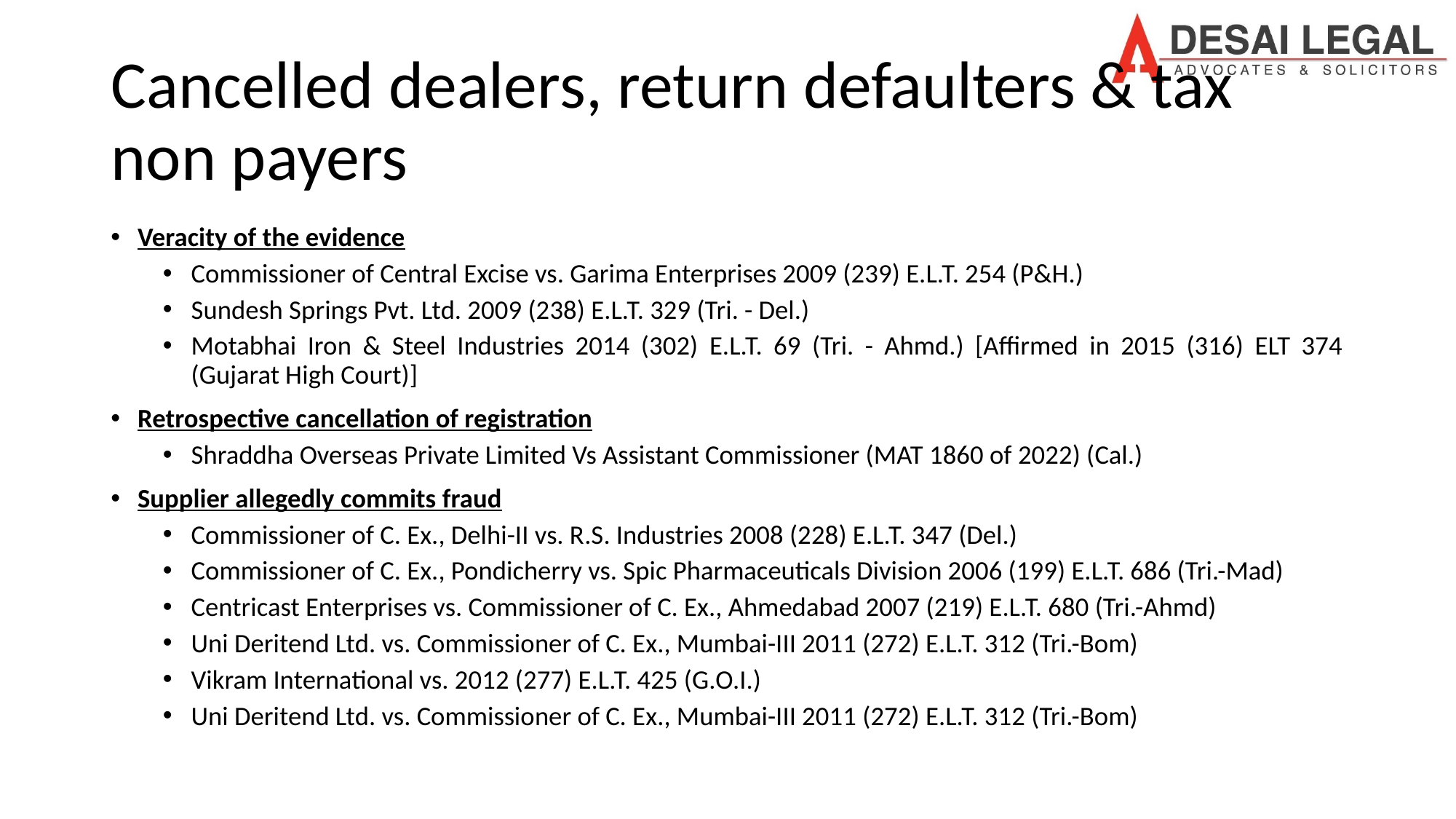

# Cancelled dealers, return defaulters & tax non payers
Veracity of the evidence
Commissioner of Central Excise vs. Garima Enterprises 2009 (239) E.L.T. 254 (P&H.)
Sundesh Springs Pvt. Ltd. 2009 (238) E.L.T. 329 (Tri. - Del.)
Motabhai Iron & Steel Industries 2014 (302) E.L.T. 69 (Tri. - Ahmd.) [Affirmed in 2015 (316) ELT 374 (Gujarat High Court)]
Retrospective cancellation of registration
Shraddha Overseas Private Limited Vs Assistant Commissioner (MAT 1860 of 2022) (Cal.)
Supplier allegedly commits fraud
Commissioner of C. Ex., Delhi-II vs. R.S. Industries 2008 (228) E.L.T. 347 (Del.)
Commissioner of C. Ex., Pondicherry vs. Spic Pharmaceuticals Division 2006 (199) E.L.T. 686 (Tri.-Mad)
Centricast Enterprises vs. Commissioner of C. Ex., Ahmedabad 2007 (219) E.L.T. 680 (Tri.-Ahmd)
Uni Deritend Ltd. vs. Commissioner of C. Ex., Mumbai-III 2011 (272) E.L.T. 312 (Tri.-Bom)
Vikram International vs. 2012 (277) E.L.T. 425 (G.O.I.)
Uni Deritend Ltd. vs. Commissioner of C. Ex., Mumbai-III 2011 (272) E.L.T. 312 (Tri.-Bom)